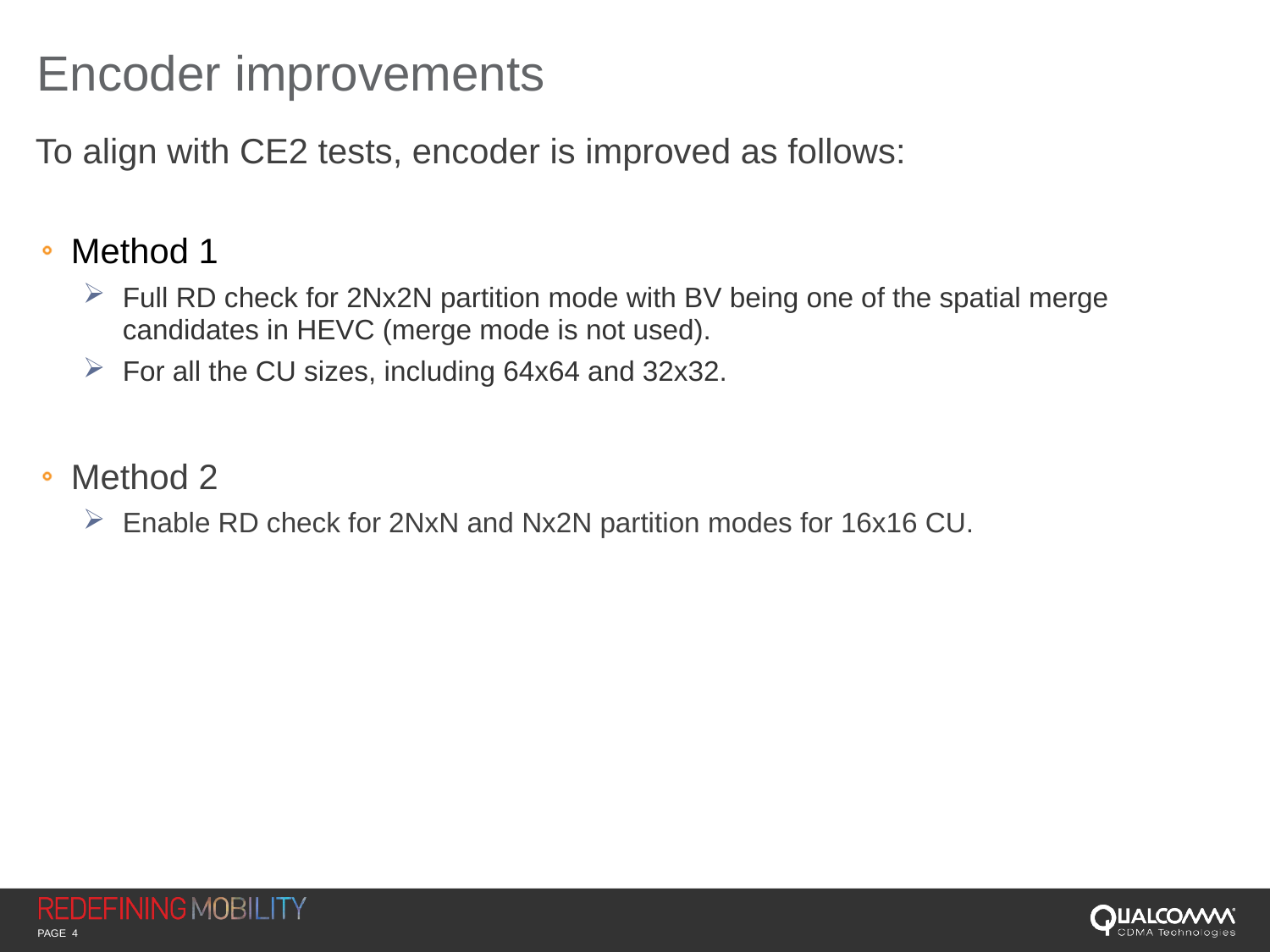

# Encoder improvements
To align with CE2 tests, encoder is improved as follows:

Method 1
Full RD check for 2Nx2N partition mode with BV being one of the spatial merge candidates in HEVC (merge mode is not used).
For all the CU sizes, including 64x64 and 32x32.

Method 2
Enable RD check for 2NxN and Nx2N partition modes for 16x16 CU.